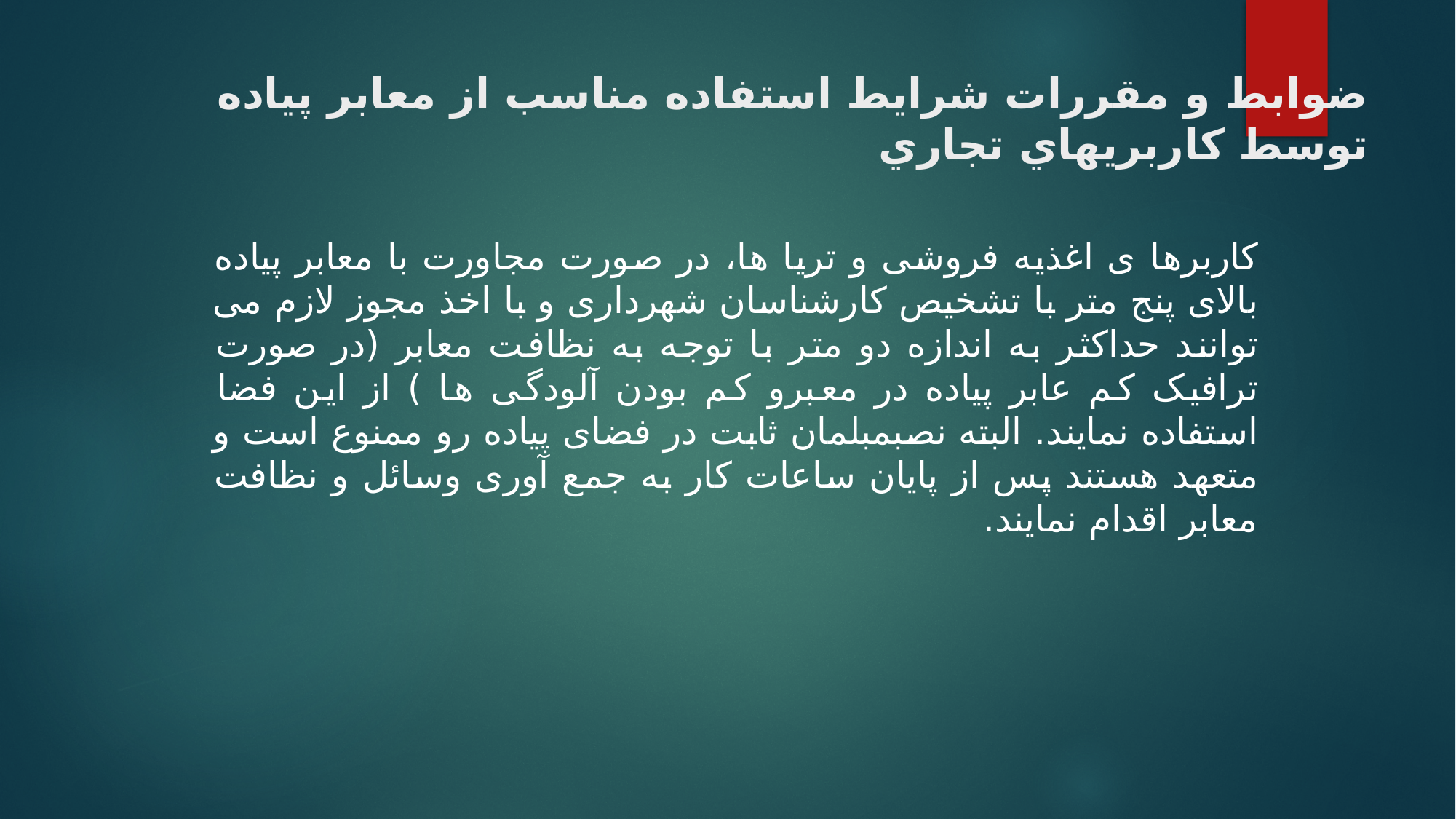

# ضوابط و مقررات شرايط استفاده مناسب از معابر پياده توسط كاربريهاي تجاري
کاربرها ی اغذيه فروشی و تريا ها، در صورت مجاورت با معابر پياده بالای پنج متر با تشخيص کارشناسان شهرداری و با اخذ مجوز لازم می توانند حداکثر به اندازه دو متر با توجه به نظافت معابر (در صورت ترافيک کم عابر پياده در معبرو کم بودن آلودگی ها ) از اين فضا استفاده نمايند. البته نصبمبلمان ثابت در فضای پياده رو ممنوع است و متعهد هستند پس از پايان ساعات کار به جمع آوری وسائل و نظافت معابر اقدام نمايند.